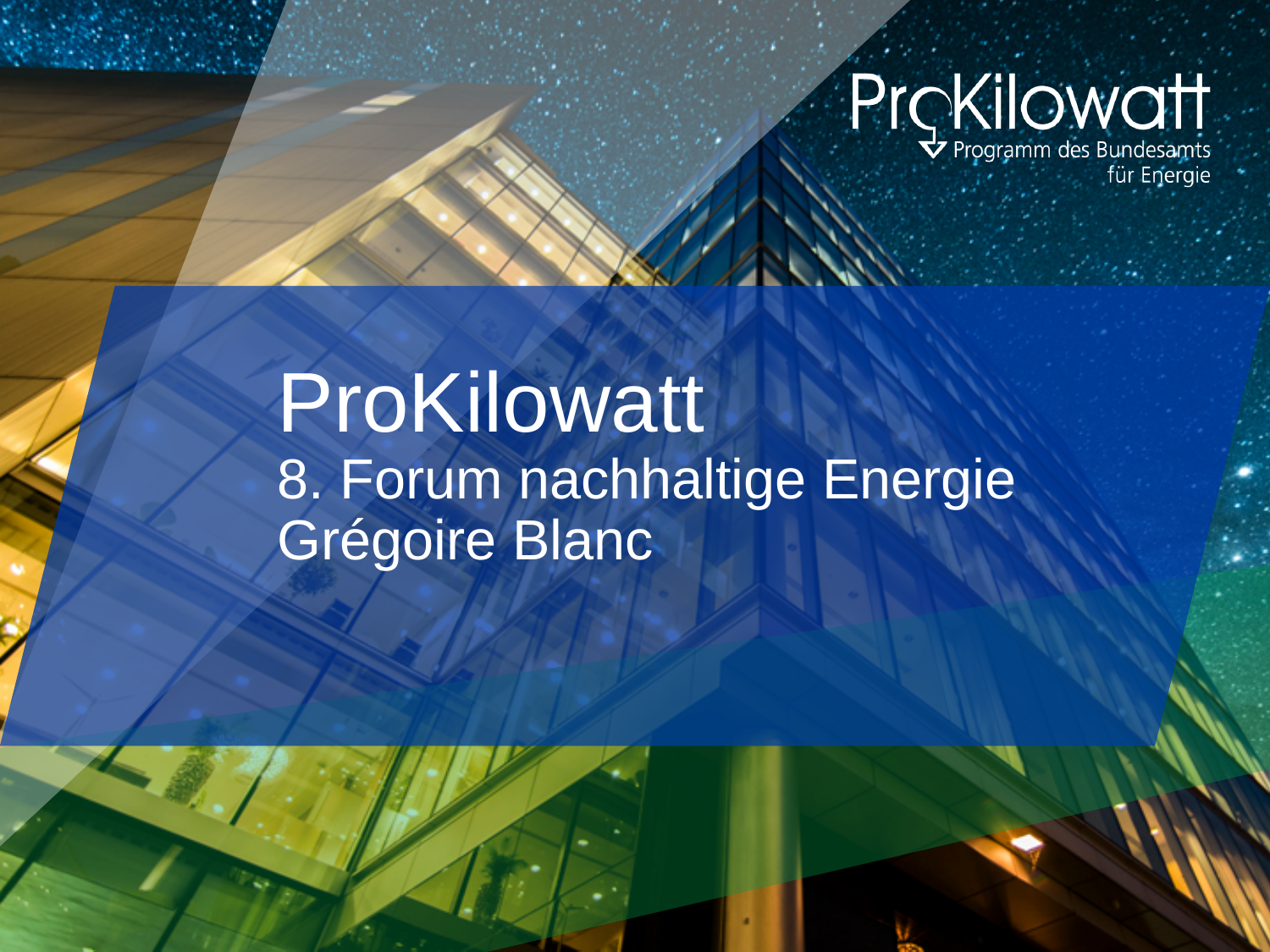

# ProKilowatt 8. Forum nachhaltige Energie Grégoire Blanc